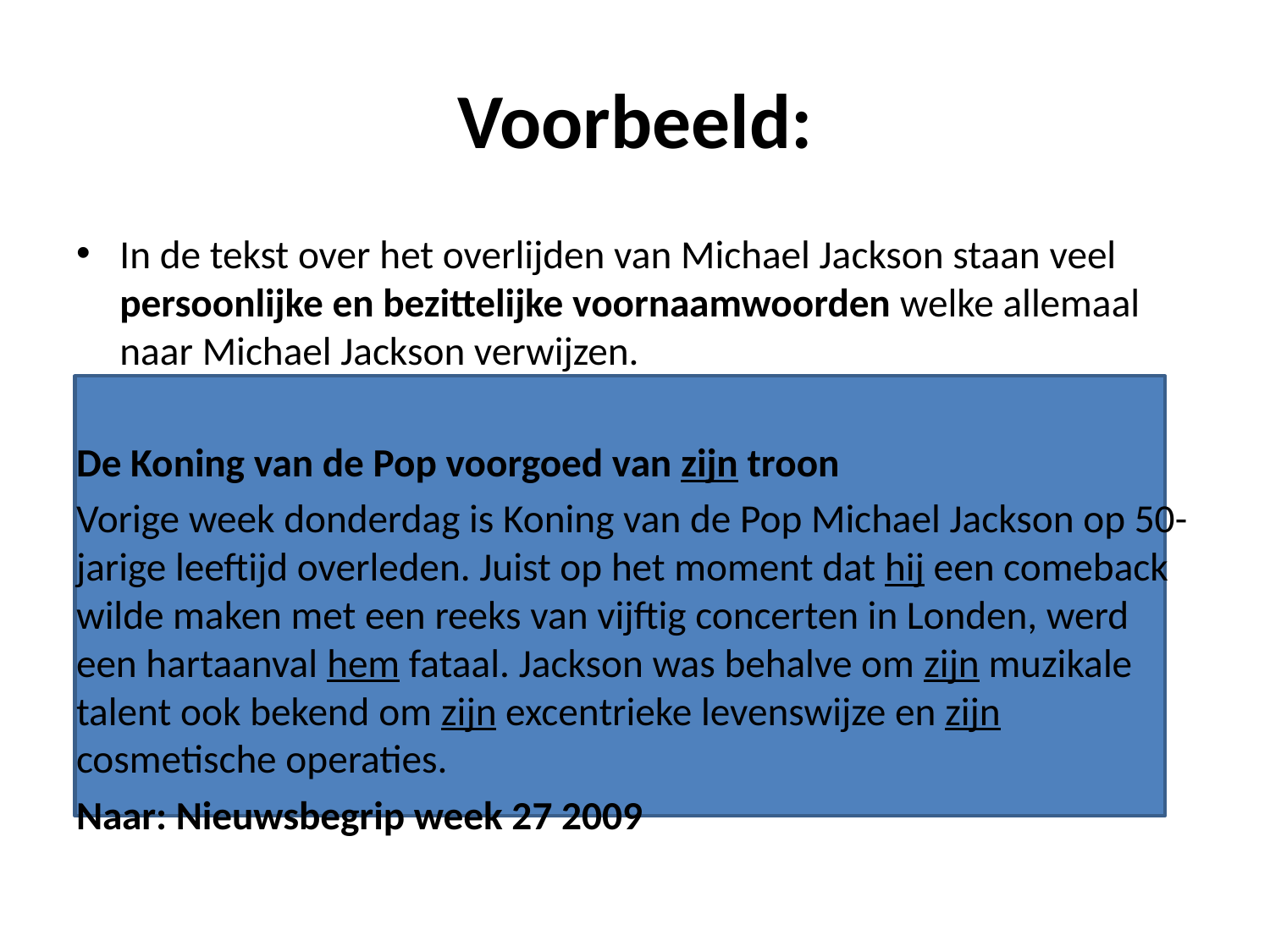

# Voorbeeld:
In de tekst over het overlijden van Michael Jackson staan veel persoonlijke en bezittelijke voornaamwoorden welke allemaal naar Michael Jackson verwijzen.

De Koning van de Pop voorgoed van zijn troon
Vorige week donderdag is Koning van de Pop Michael Jackson op 50-jarige leeftijd overleden. Juist op het moment dat hij een comeback wilde maken met een reeks van vijftig concerten in Londen, werd een hartaanval hem fataal. Jackson was behalve om zijn muzikale talent ook bekend om zijn excentrieke levenswijze en zijn cosmetische operaties.
Naar: Nieuwsbegrip week 27 2009